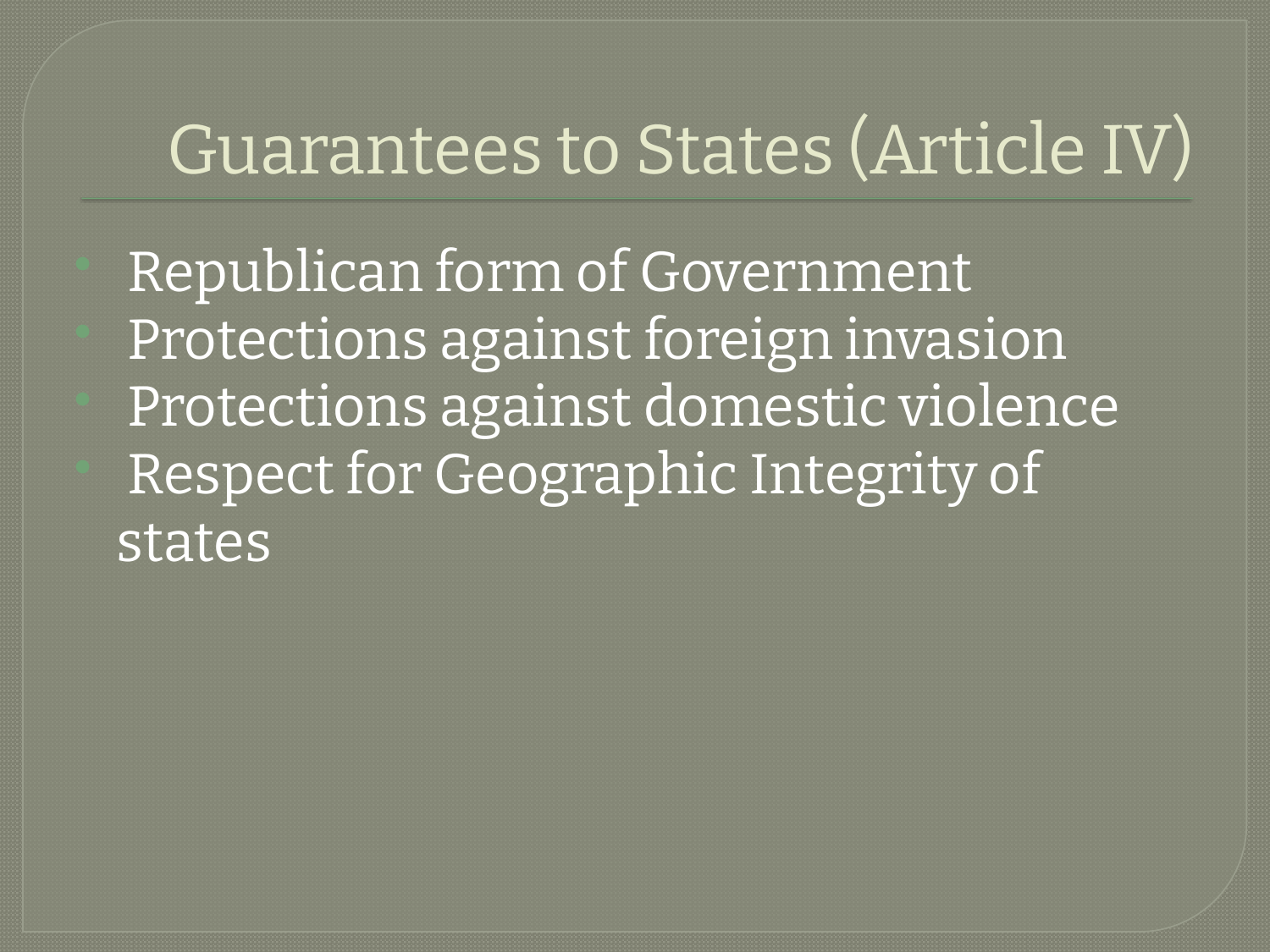

# Guarantees to States (Article IV)
 Republican form of Government
 Protections against foreign invasion
 Protections against domestic violence
 Respect for Geographic Integrity of states